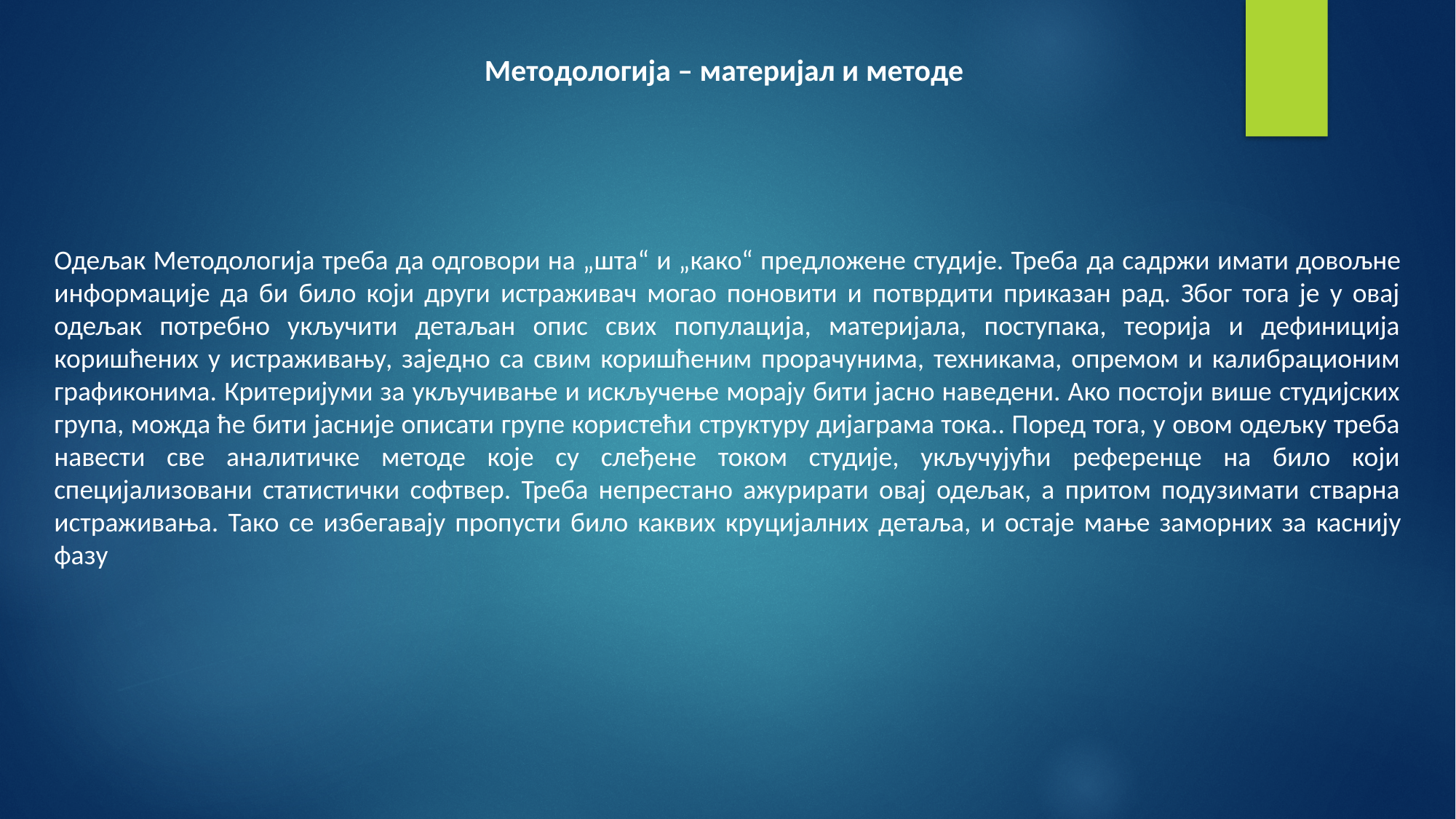

Методологија – материјал и методе
Одељак Методологија треба да одговори на „шта“ и „како“ предложене студије. Треба да садржи имати довољне информације да би било који други истраживач могао поновити и потврдити приказан рад. Због тога је у овај одељак потребно укључити детаљан опис свих популација, материјала, поступака, теорија и дефиниција коришћених у истраживању, заједно са свим коришћеним прорачунима, техникама, опремом и калибрационим графиконима. Критеријуми за укључивање и искључење морају бити јасно наведени. Ако постоји више студијских група, можда ће бити јасније описати групе користећи структуру дијаграма тока.. Поред тога, у овом одељку треба навести све аналитичке методе које су слеђене током студије, укључујући референце на било који специјализовани статистички софтвер. Треба непрестано ажурирати овај одељак, а притом подузимати стварна истраживања. Тако се избегавају пропусти било каквих круцијалних детаља, и остаје мање заморних за каснију фазу